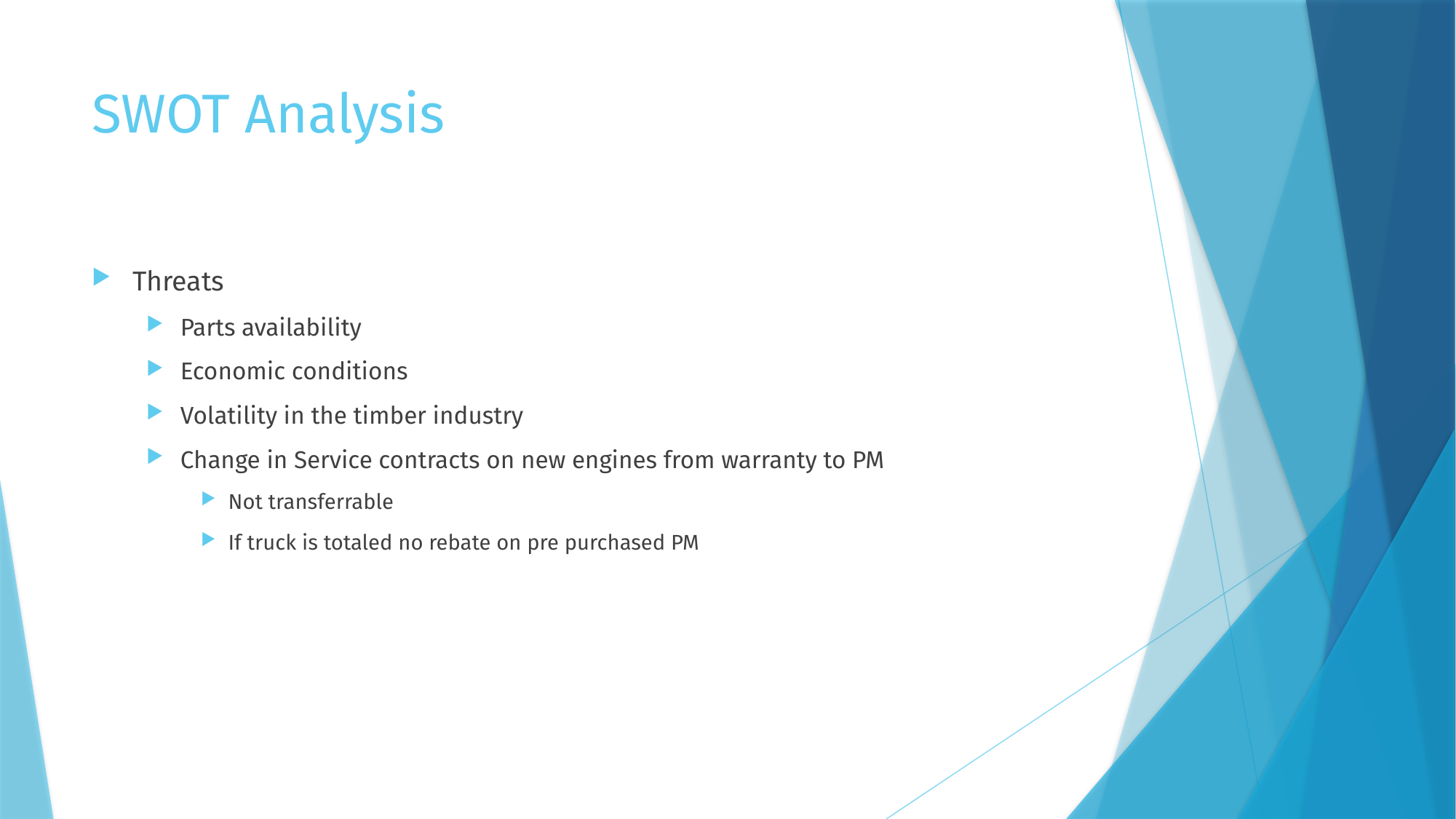

# SWOT Analysis
Threats
Parts availability
Economic conditions
Volatility in the timber industry
Change in Service contracts on new engines from warranty to PM
Not transferrable
If truck is totaled no rebate on pre purchased PM